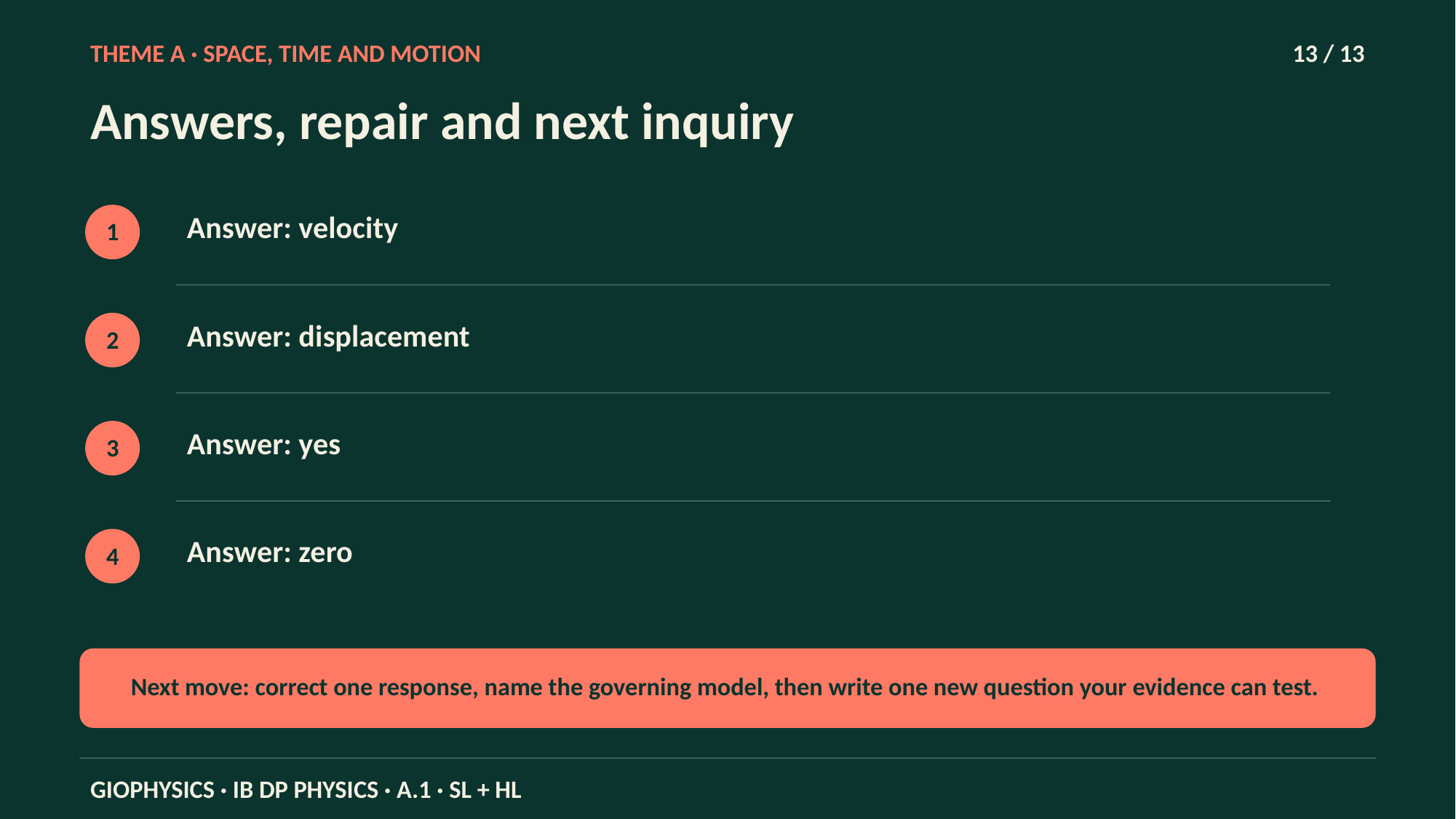

THEME A · SPACE, TIME AND MOTION
13 / 13
Answers, repair and next inquiry
Answer: velocity

1

Answer: displacement

2

Answer: yes

3

Answer: zero

4

Next move: correct one response, name the governing model, then write one new question your evidence can test.

GIOPHYSICS · IB DP PHYSICS · A.1 · SL + HL